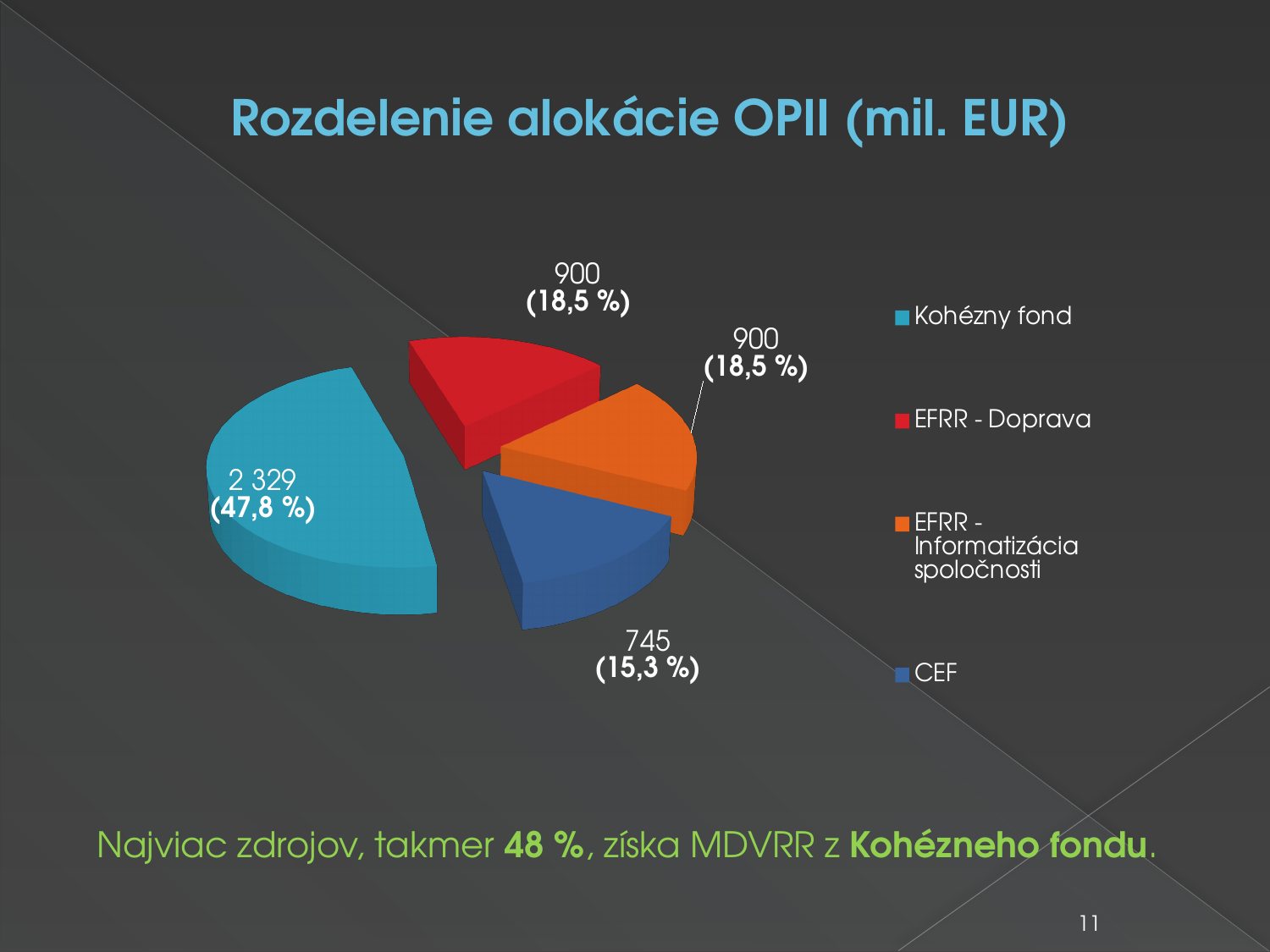

# Rozdelenie alokácie OPII (mil. EUR)

[unsupported chart]

Najviac zdrojov, takmer 48 %, získa MDVRR z Kohézneho fondu.
11